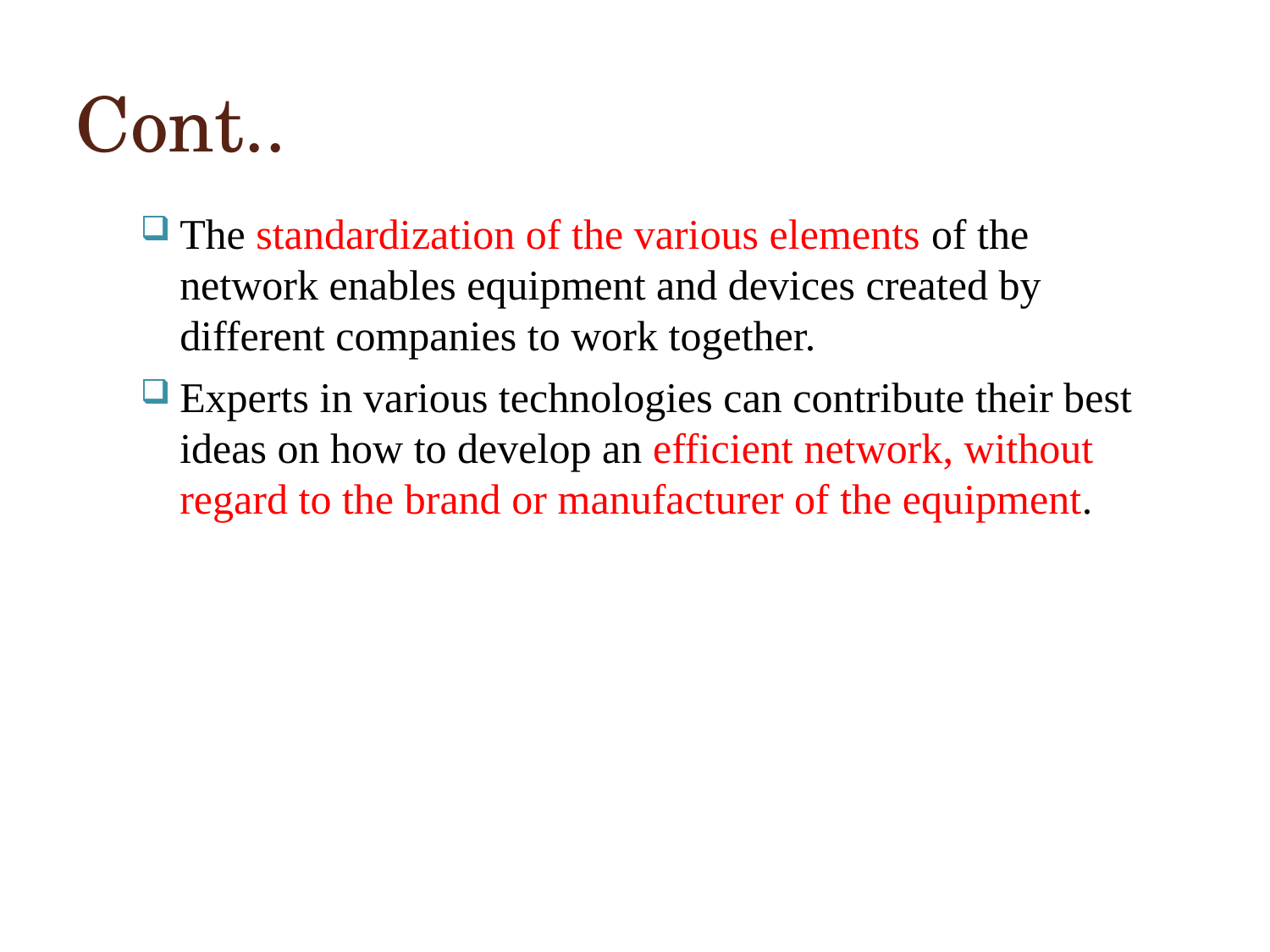

# Cont..
The standardization of the various elements of the network enables equipment and devices created by different companies to work together.
Experts in various technologies can contribute their best ideas on how to develop an efficient network, without regard to the brand or manufacturer of the equipment.

9